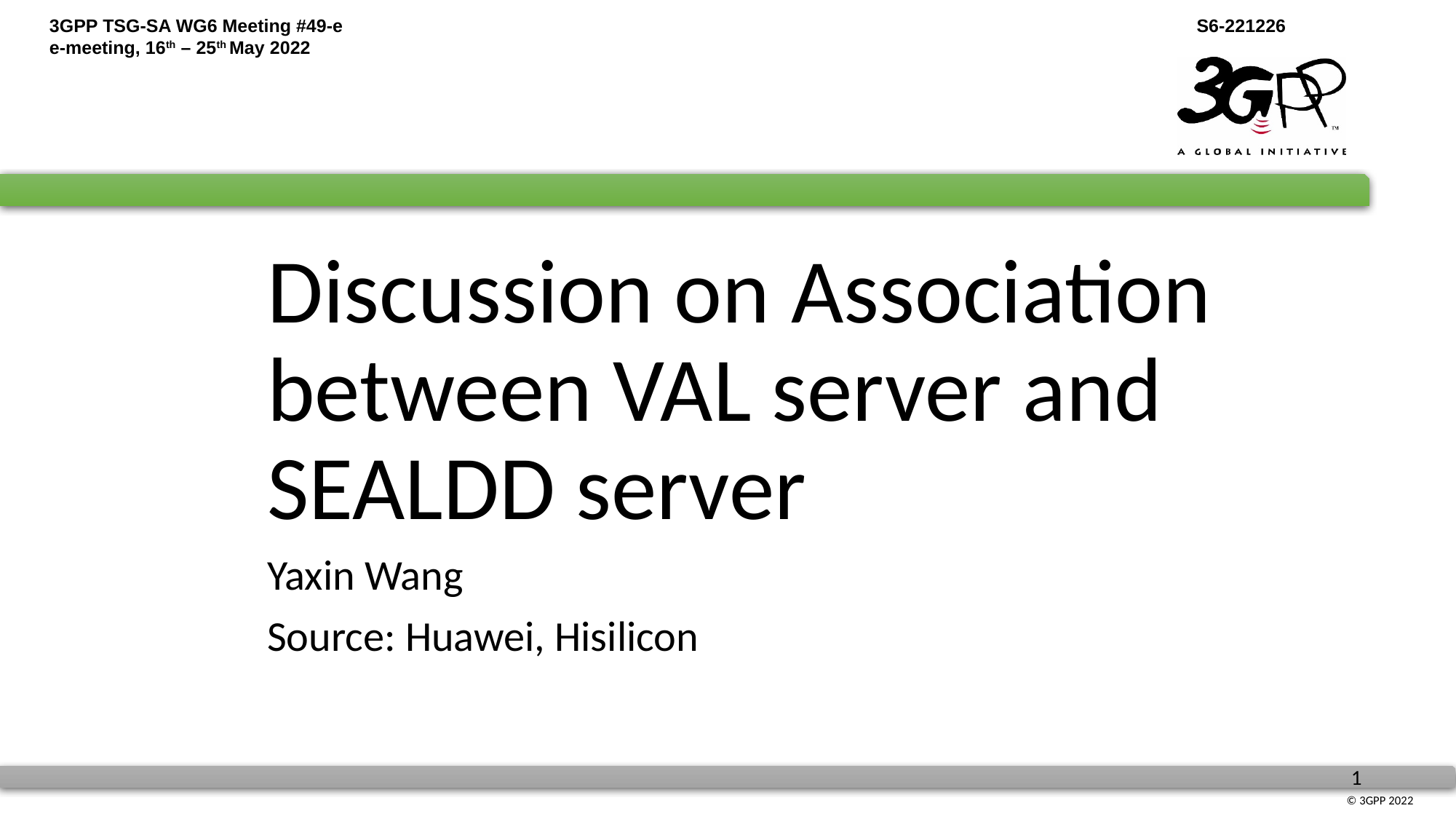

# Discussion on Association between VAL server and SEALDD server
Yaxin Wang
Source: Huawei, Hisilicon